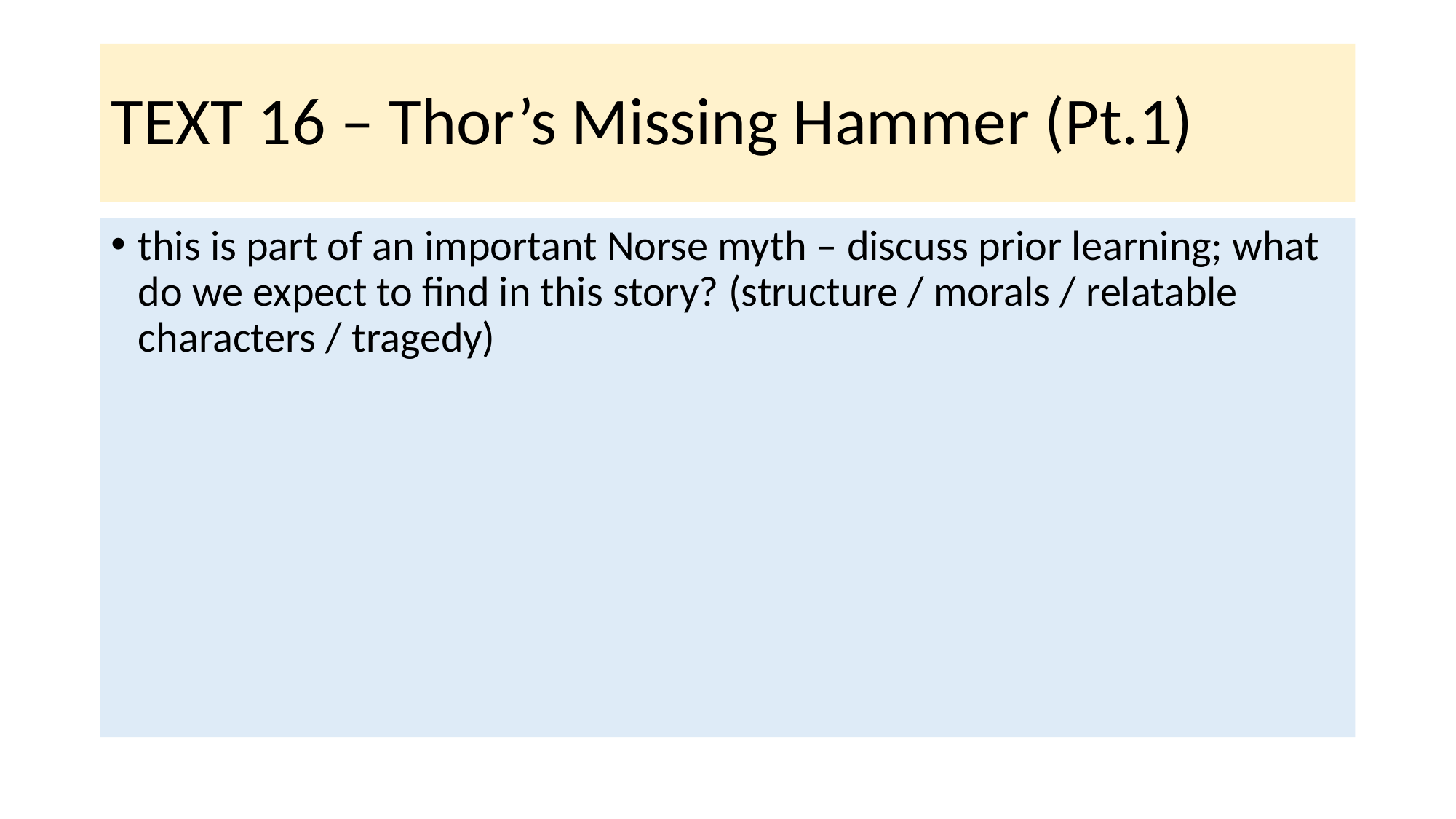

# TEXT 16 – Thor’s Missing Hammer (Pt.1)
this is part of an important Norse myth – discuss prior learning; what do we expect to find in this story? (structure / morals / relatable characters / tragedy)